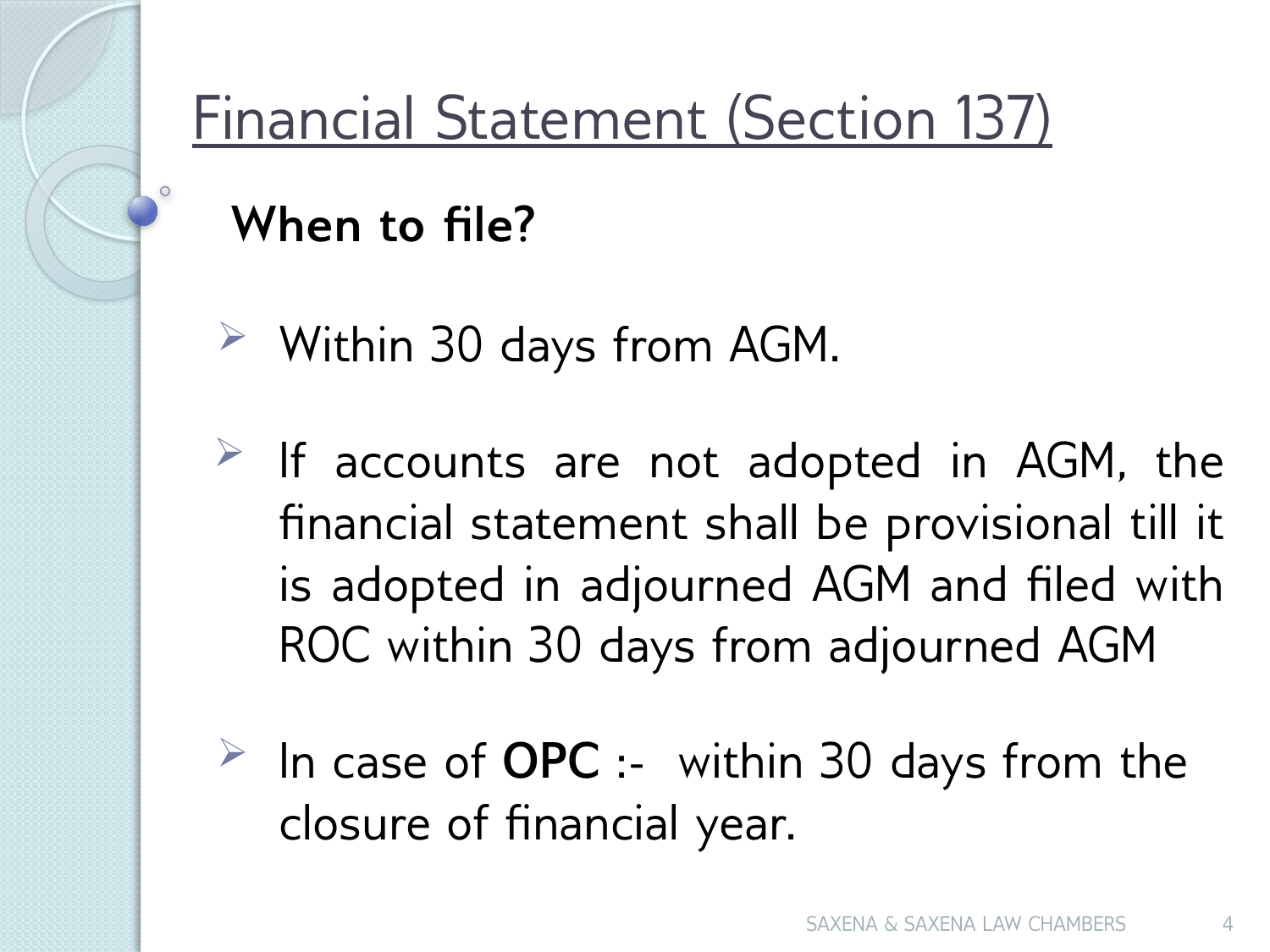

# Financial Statement (Section 137)
 When to file?

Within 30 days from AGM.

If accounts are not adopted in AGM, the financial statement shall be provisional till it is adopted in adjourned AGM and filed with ROC within 30 days from adjourned AGM

In case of OPC :-  within 30 days from the closure of financial year.
SAXENA & SAXENA LAW CHAMBERS
4